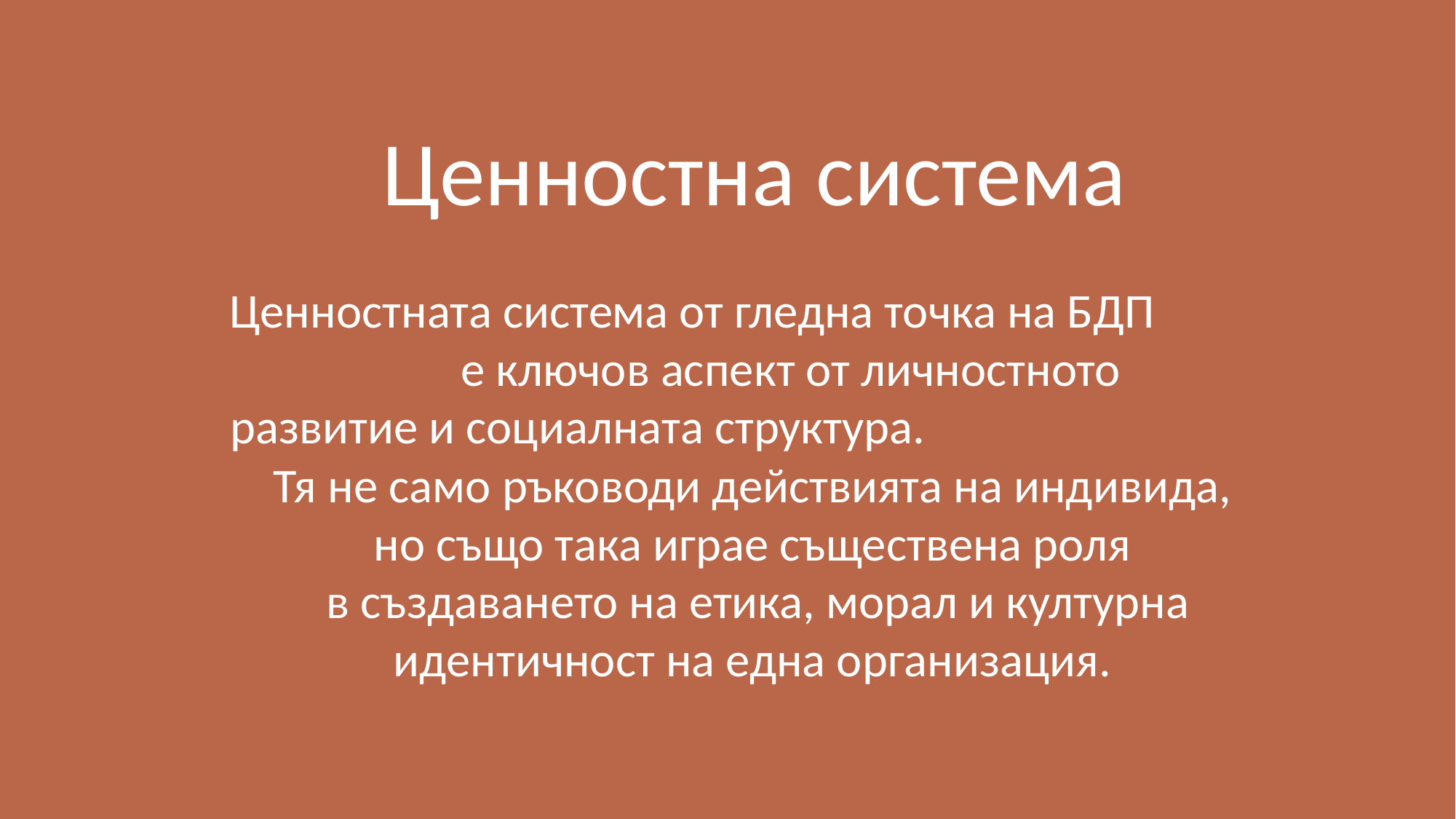

# Ценностна система
Ценностната система от гледна точка на БДП                    е ключов аспект от личностното
развитие и социалната структура.                                  Тя не само ръководи действията на индивида,
но също така играе съществена роля
в създаването на етика, морал и културна идентичност на една организация.